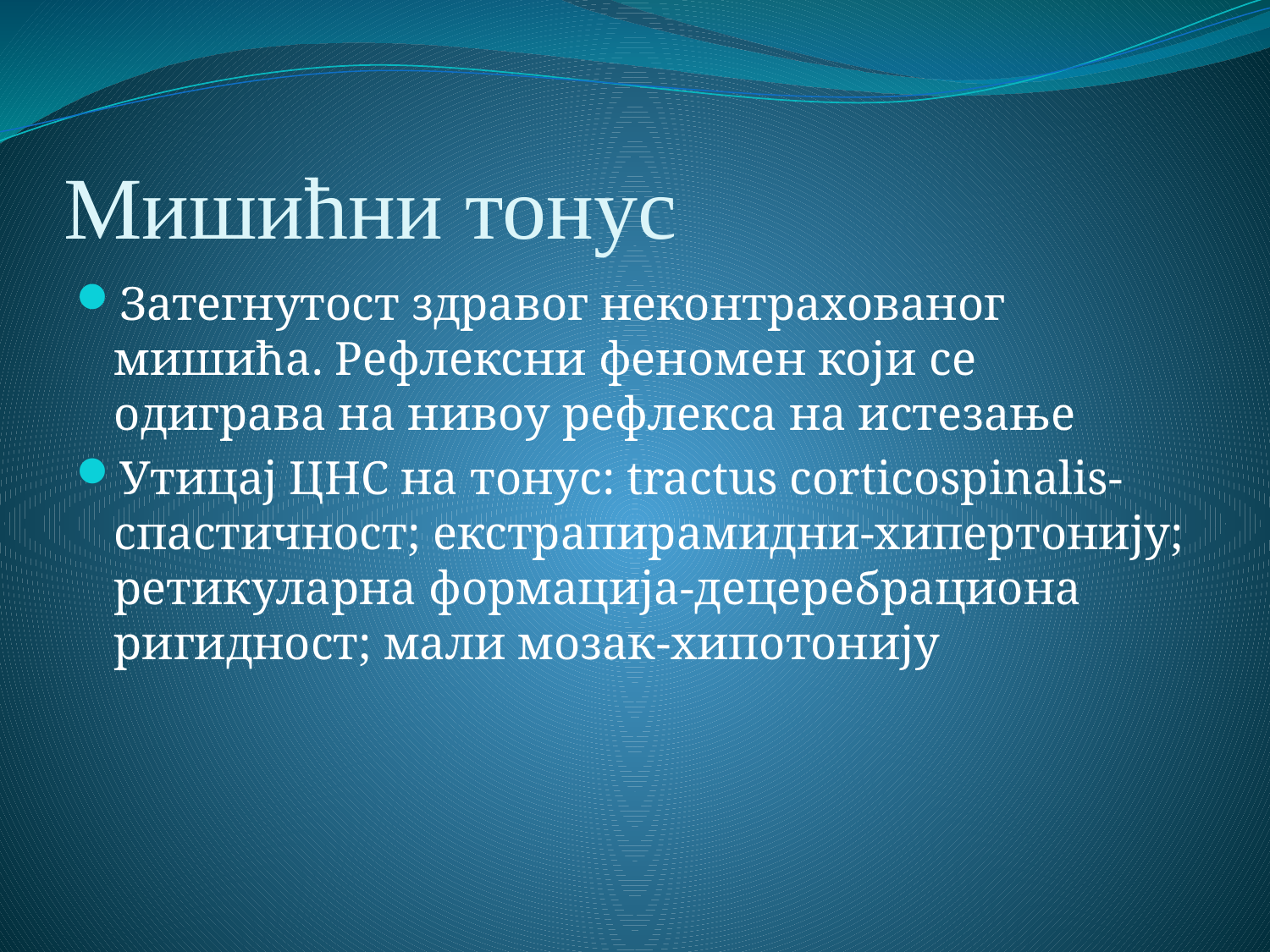

# Мишићни тонус
Затегнутост здравог неконтрахованог мишића. Рефлексни феномен који се одиграва на нивоу рефлекса на истезање
Утицај ЦНС на тонус: tractus corticospinalis-спастичност; екстрапирамидни-хипертонију; ретикуларна формација-децеребрациона ригидност; мали мозак-хипотонију